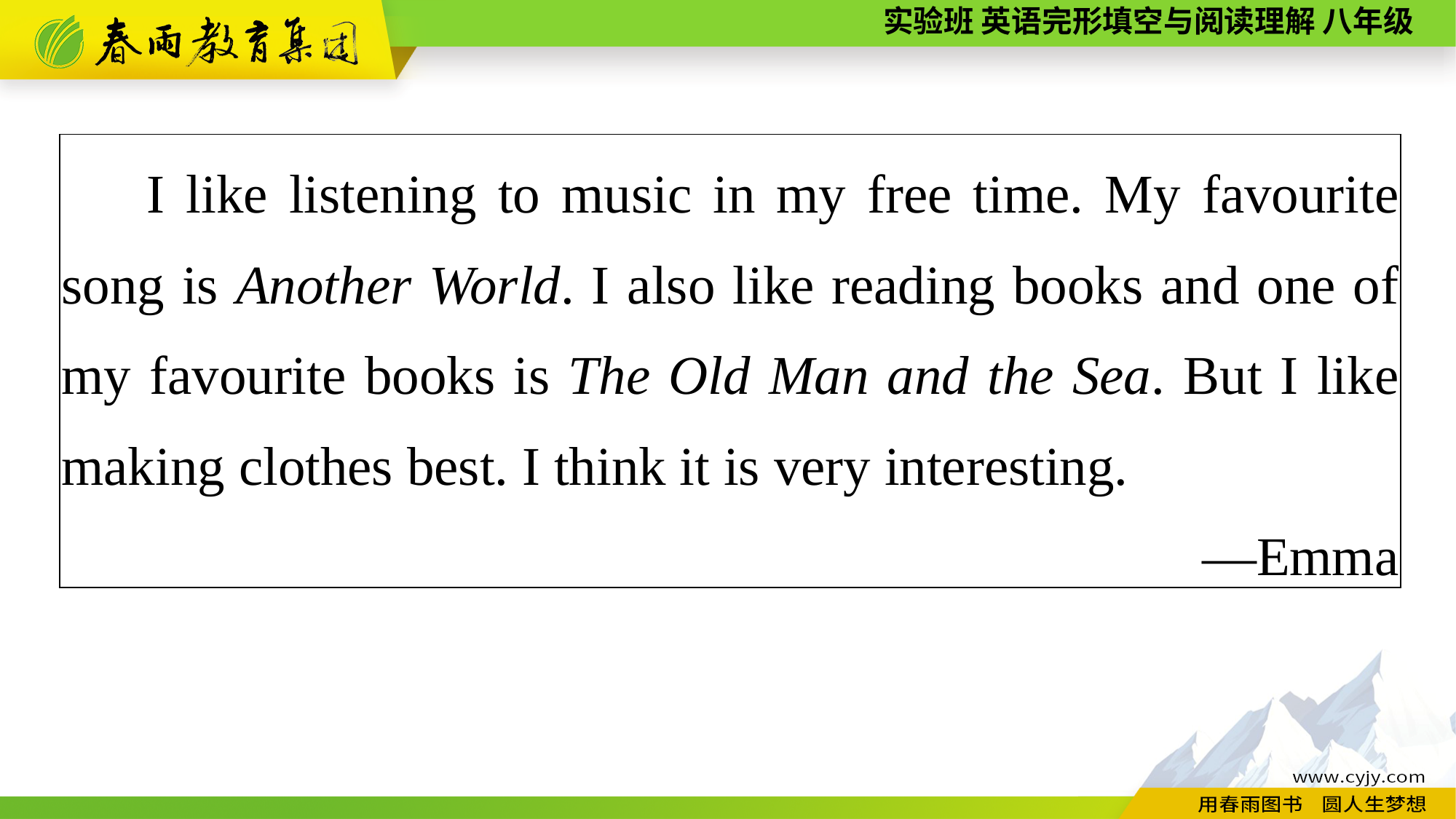

| I like listening to music in my free time. My favourite song is Another World. I also like reading books and one of my favourite books is The Old Man and the Sea. But I like making clothes best. I think it is very interesting. —Emma |
| --- |